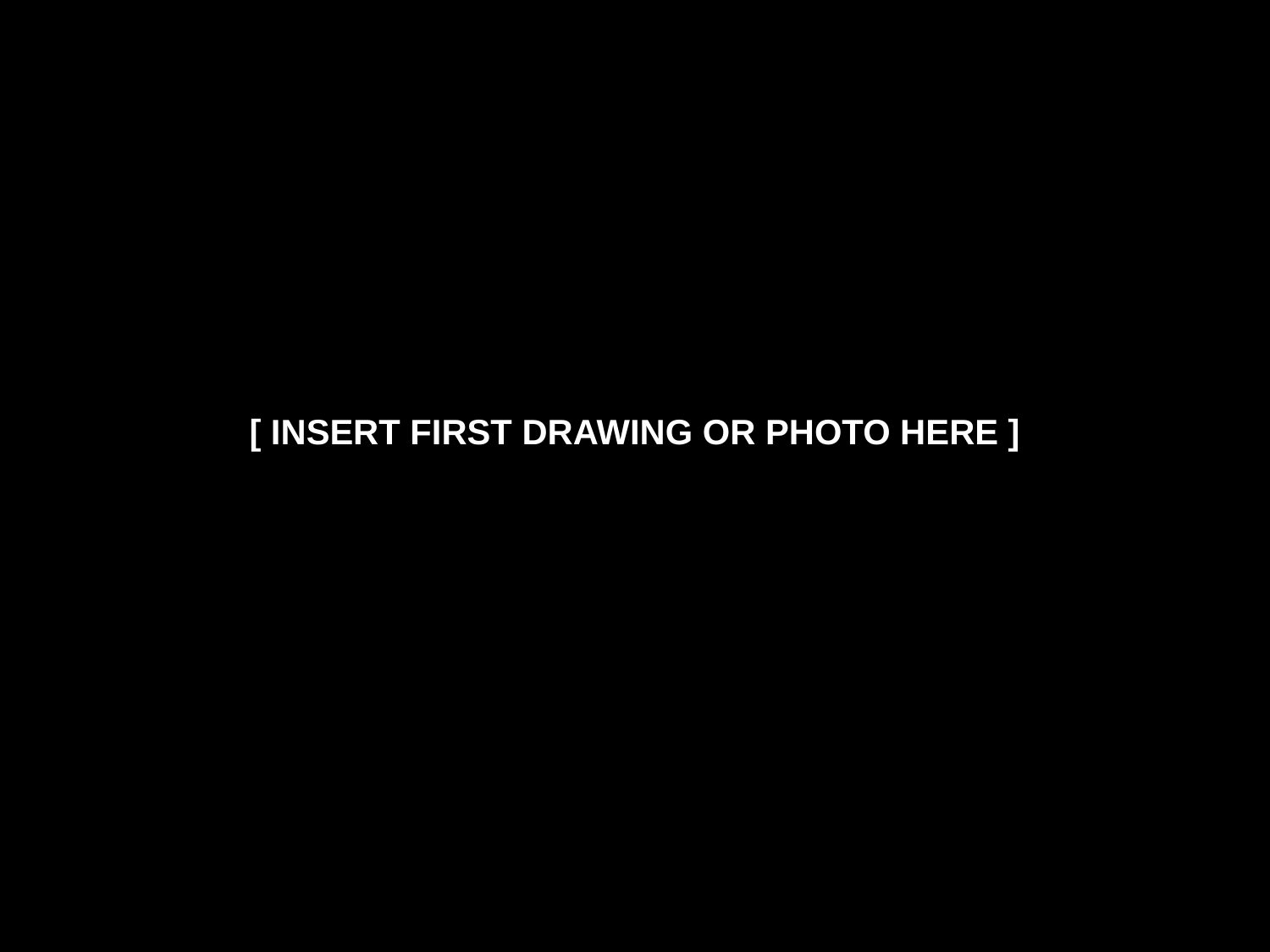

[ INSERT FIRST DRAWING OR PHOTO HERE ]